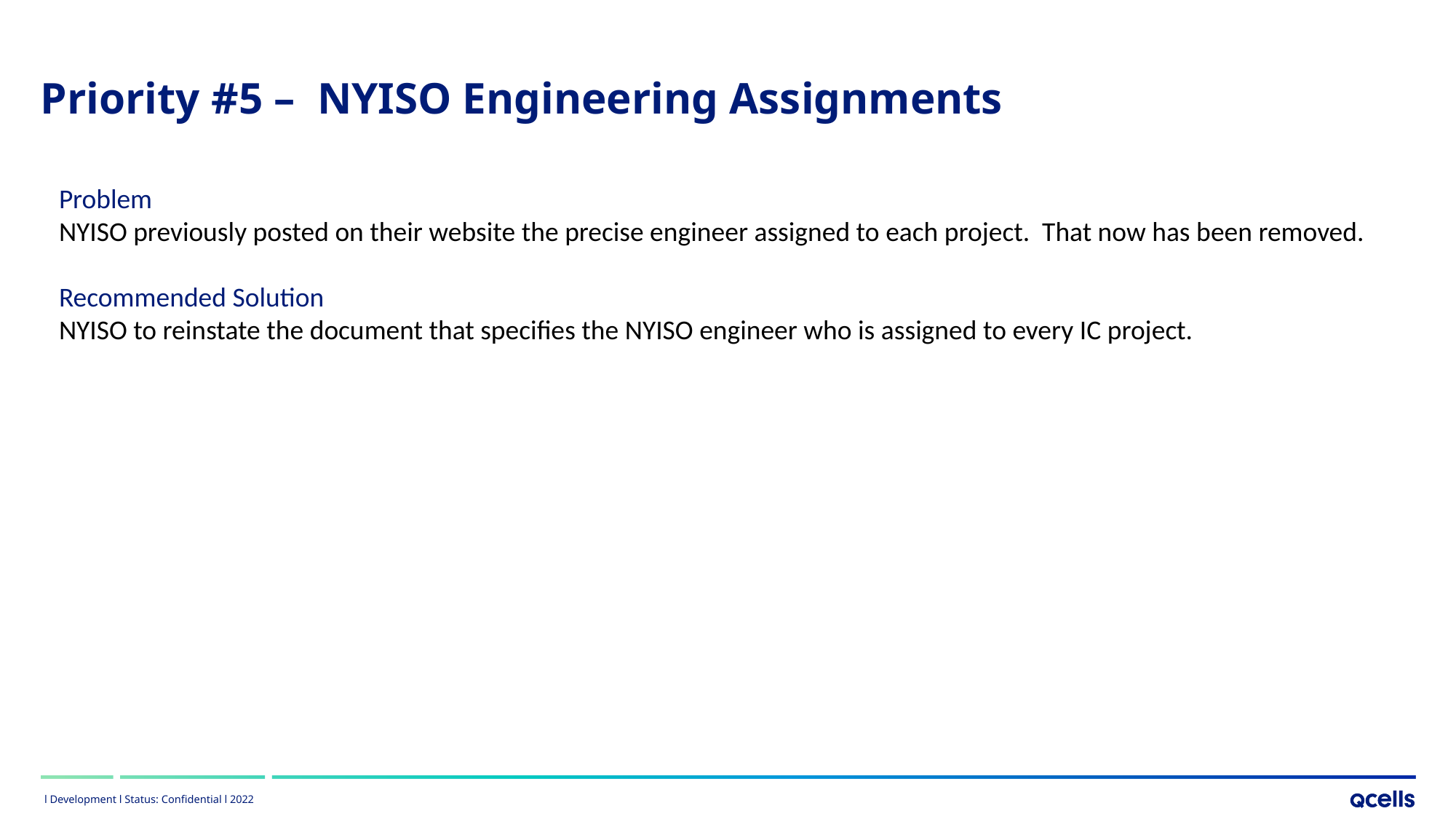

Priority #5 –  NYISO Engineering Assignments
Problem
NYISO previously posted on their website the precise engineer assigned to each project.  That now has been removed.

Recommended Solution
NYISO to reinstate the document that specifies the NYISO engineer who is assigned to every IC project.